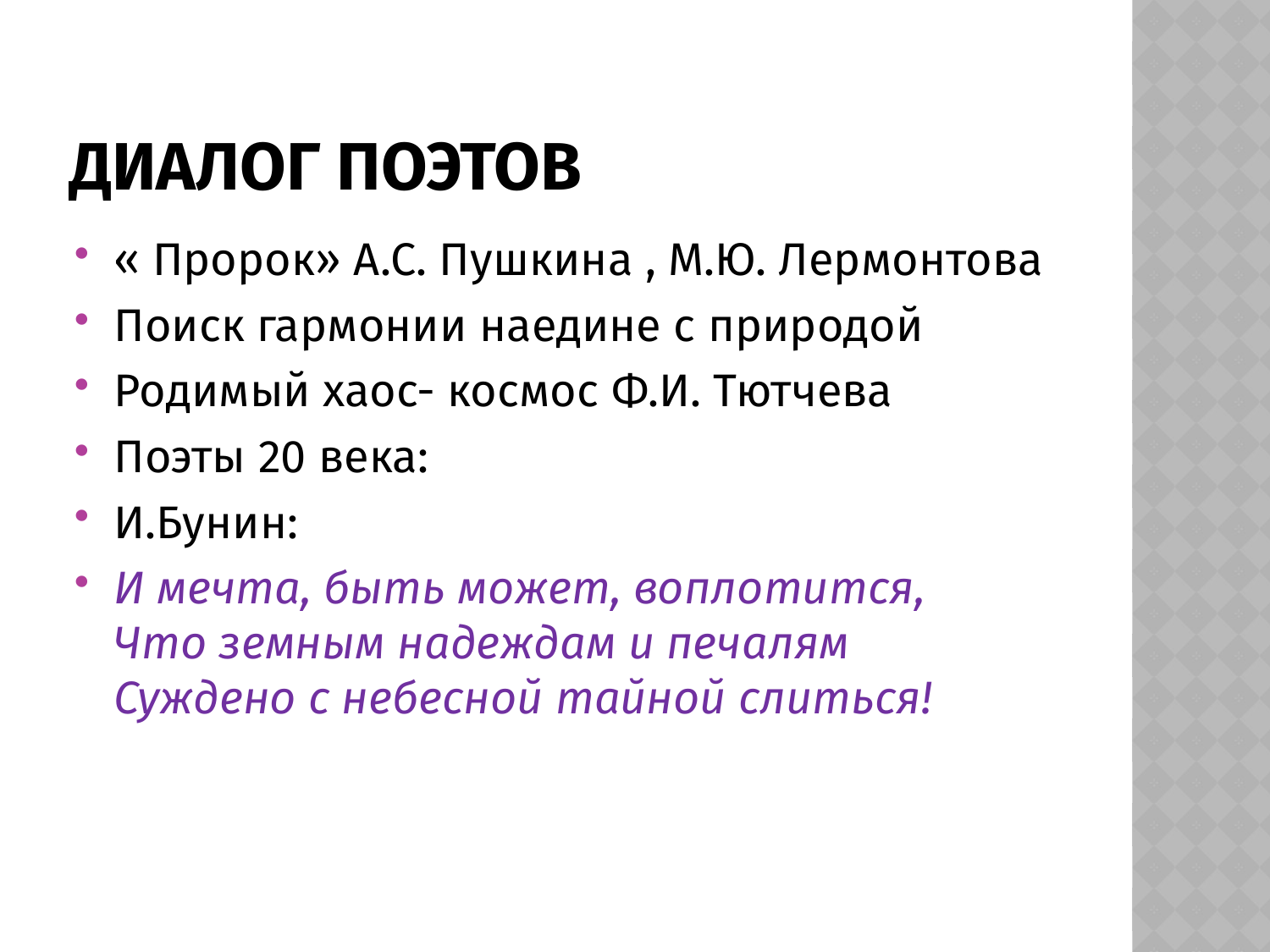

# Диалог поэтов
« Пророк» А.С. Пушкина , М.Ю. Лермонтова
Поиск гармонии наедине с природой
Родимый хаос- космос Ф.И. Тютчева
Поэты 20 века:
И.Бунин:
И мечта, быть может, воплотится,
Что земным надеждам и печалям
Суждено с небесной тайной слиться!